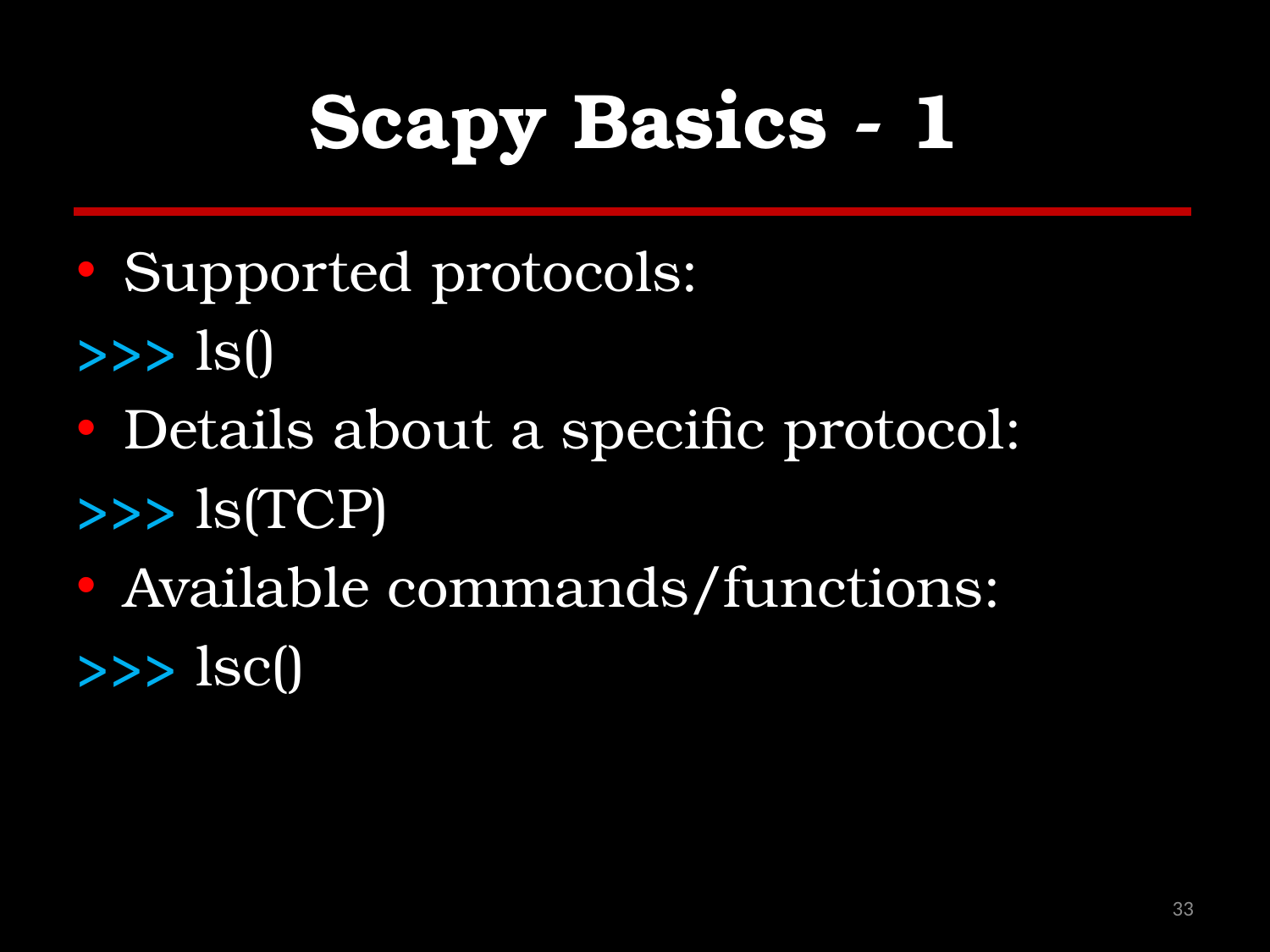

# Scapy Basics - 1
Supported protocols:
>>> ls()
Details about a specific protocol:
>>> ls(TCP)
Available commands/functions:
>>> lsc()
33